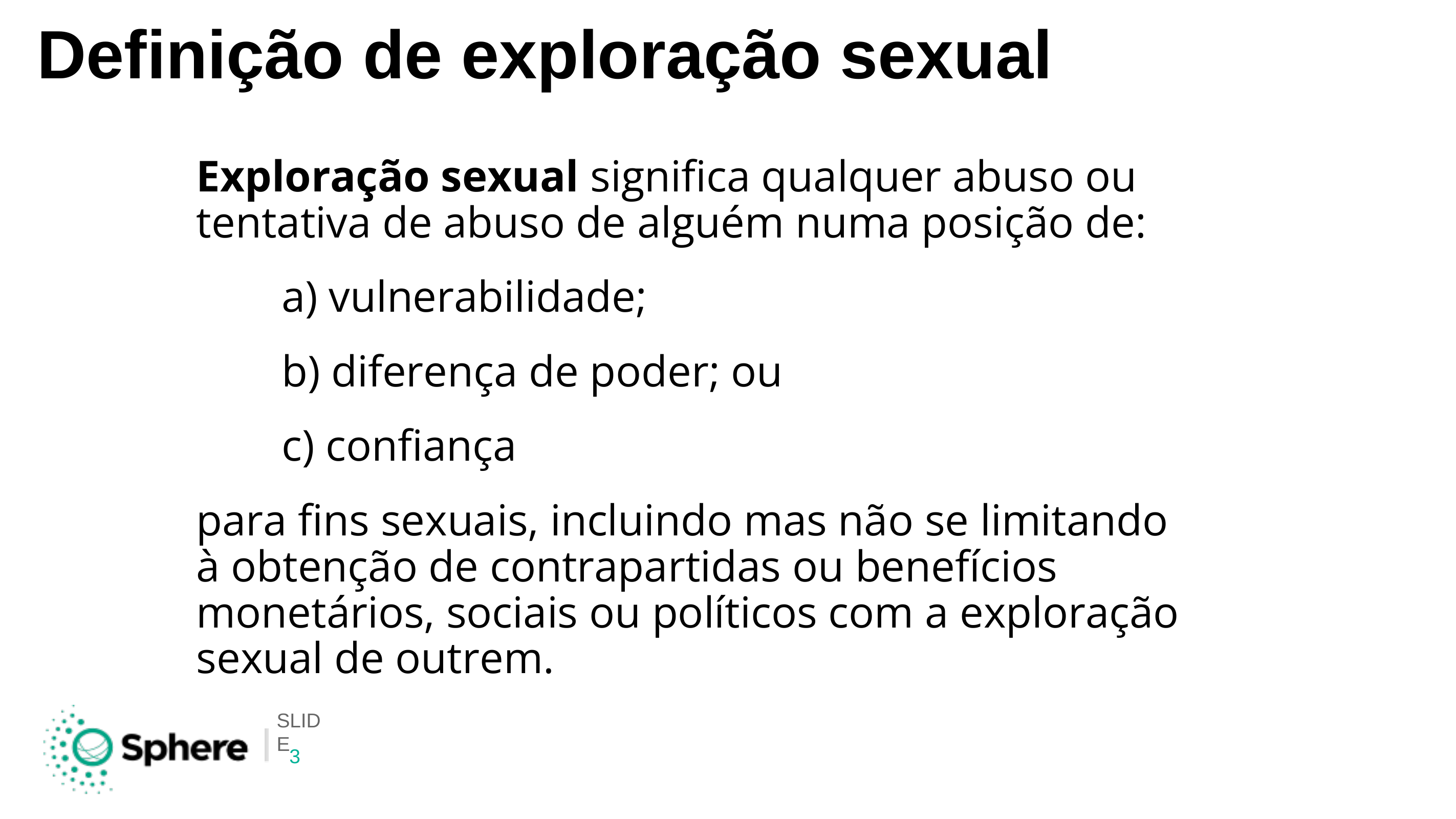

# Definição de exploração sexual
Exploração sexual significa qualquer abuso ou tentativa de abuso de alguém numa posição de:
a) vulnerabilidade;
b) diferença de poder; ou
c) confiança
para fins sexuais, incluindo mas não se limitando à obtenção de contrapartidas ou benefícios monetários, sociais ou políticos com a exploração sexual de outrem.

3